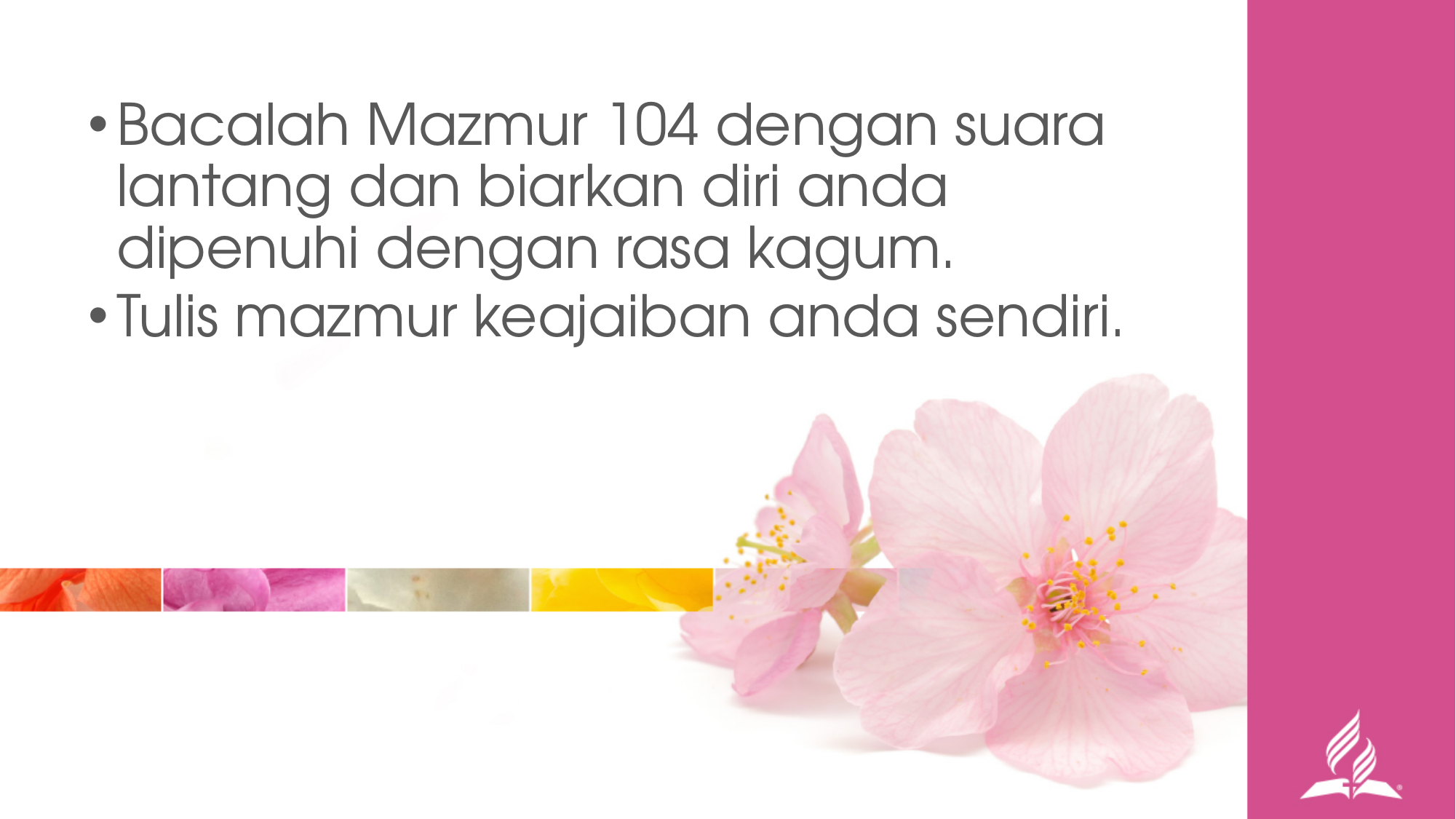

Bacalah Mazmur 104 dengan suara lantang dan biarkan diri anda dipenuhi dengan rasa kagum.
Tulis mazmur keajaiban anda sendiri.